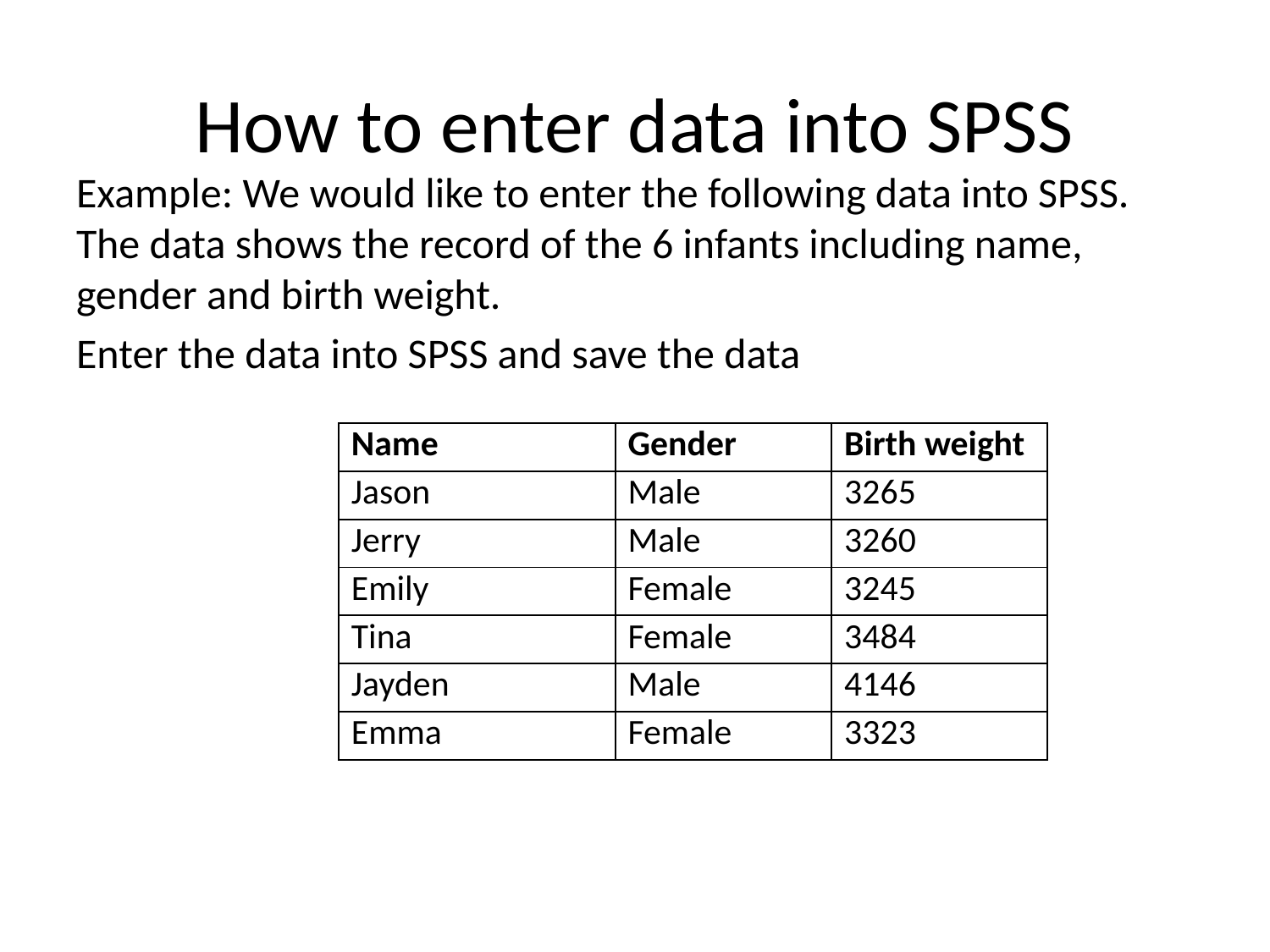

# How to enter data into SPSS
Example: We would like to enter the following data into SPSS. The data shows the record of the 6 infants including name, gender and birth weight.
Enter the data into SPSS and save the data

| Name | Gender | Birth weight |
| --- | --- | --- |
| Jason | Male | 3265 |
| Jerry | Male | 3260 |
| Emily | Female | 3245 |
| Tina | Female | 3484 |
| Jayden | Male | 4146 |
| Emma | Female | 3323 |